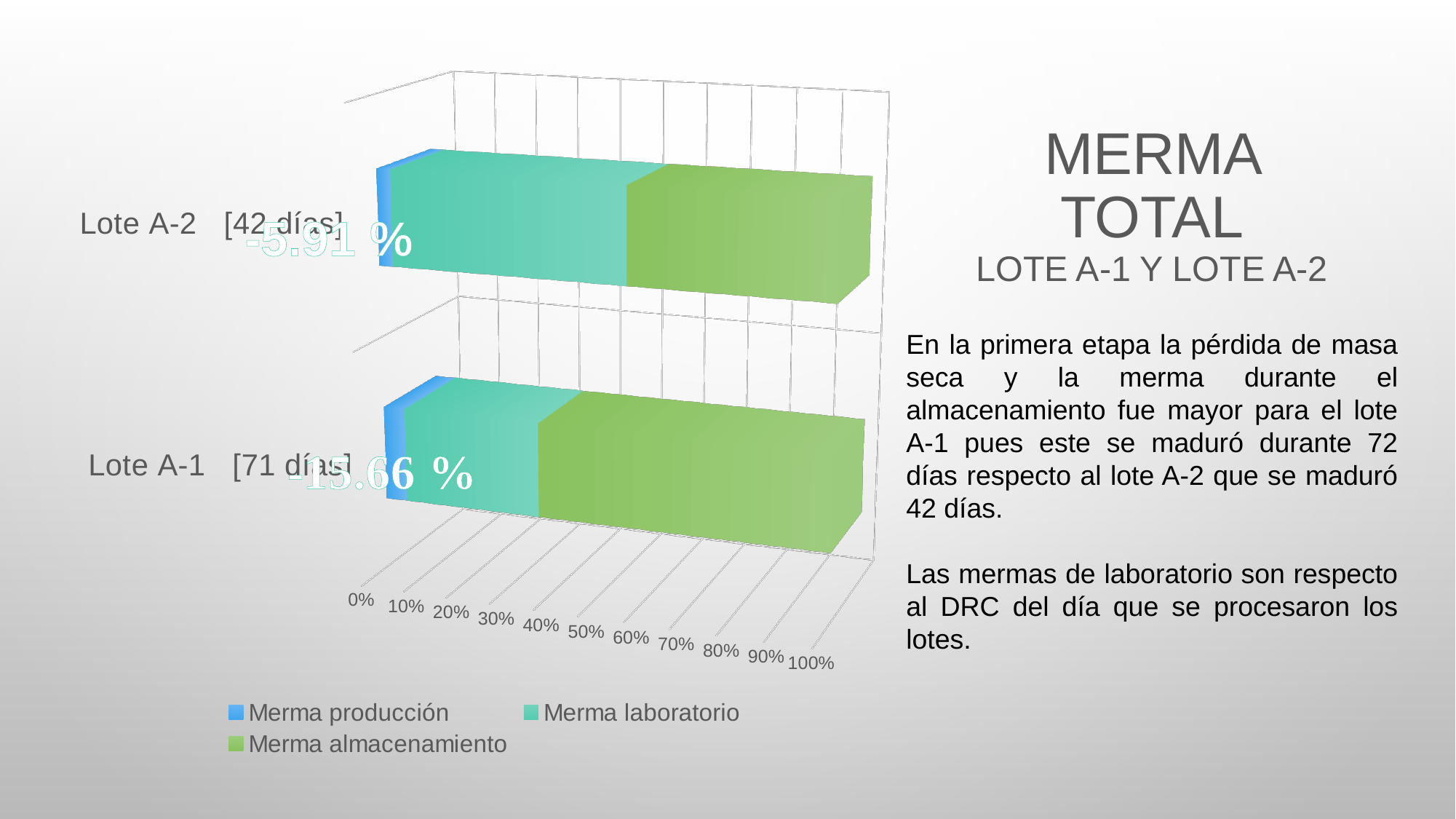

[unsupported chart]

# Merma total lote A-1 y lote a-2
En la primera etapa la pérdida de masa seca y la merma durante el almacenamiento fue mayor para el lote A-1 pues este se maduró durante 72 días respecto al lote A-2 que se maduró 42 días.

Las mermas de laboratorio son respecto al DRC del día que se procesaron los lotes.